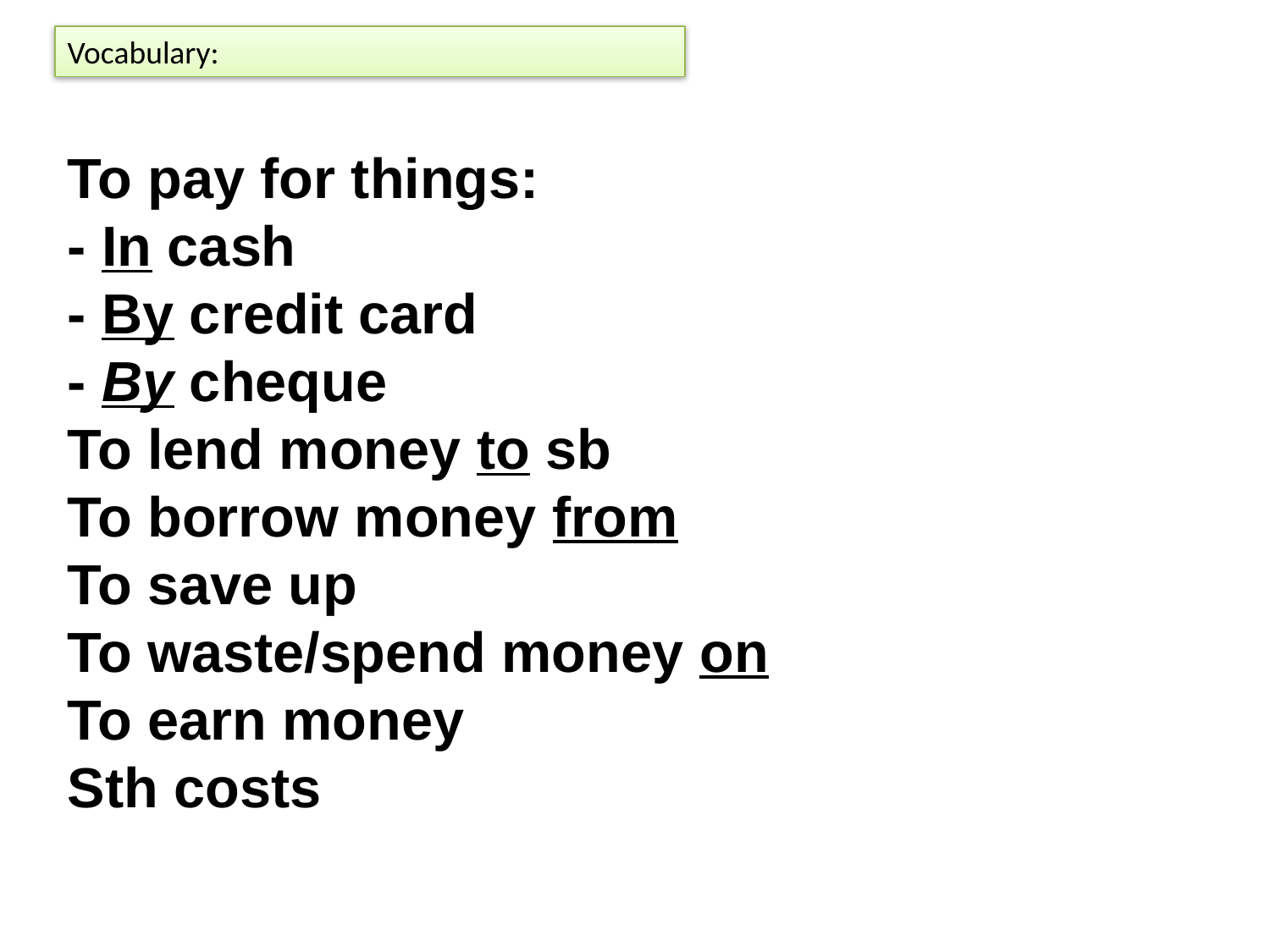

Vocabulary:
To pay for things:
- In cash
- By credit card
- By cheque
To lend money to sb
To borrow money from
To save up
To waste/spend money on
To earn money
Sth costs